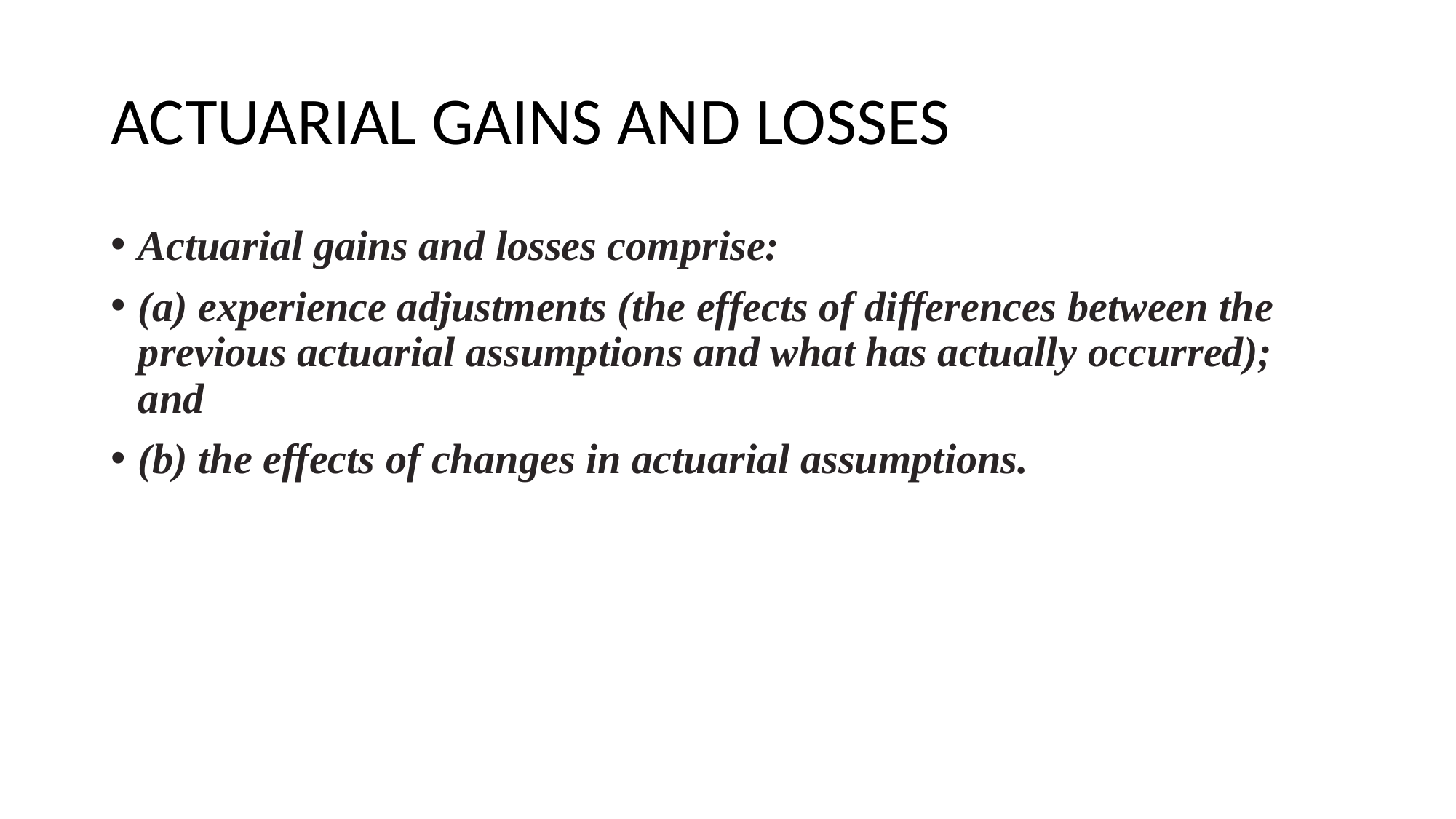

# ACTUARIAL GAINS AND LOSSES
Actuarial gains and losses comprise:
(a) experience adjustments (the effects of differences between the previous actuarial assumptions and what has actually occurred); and
(b) the effects of changes in actuarial assumptions.